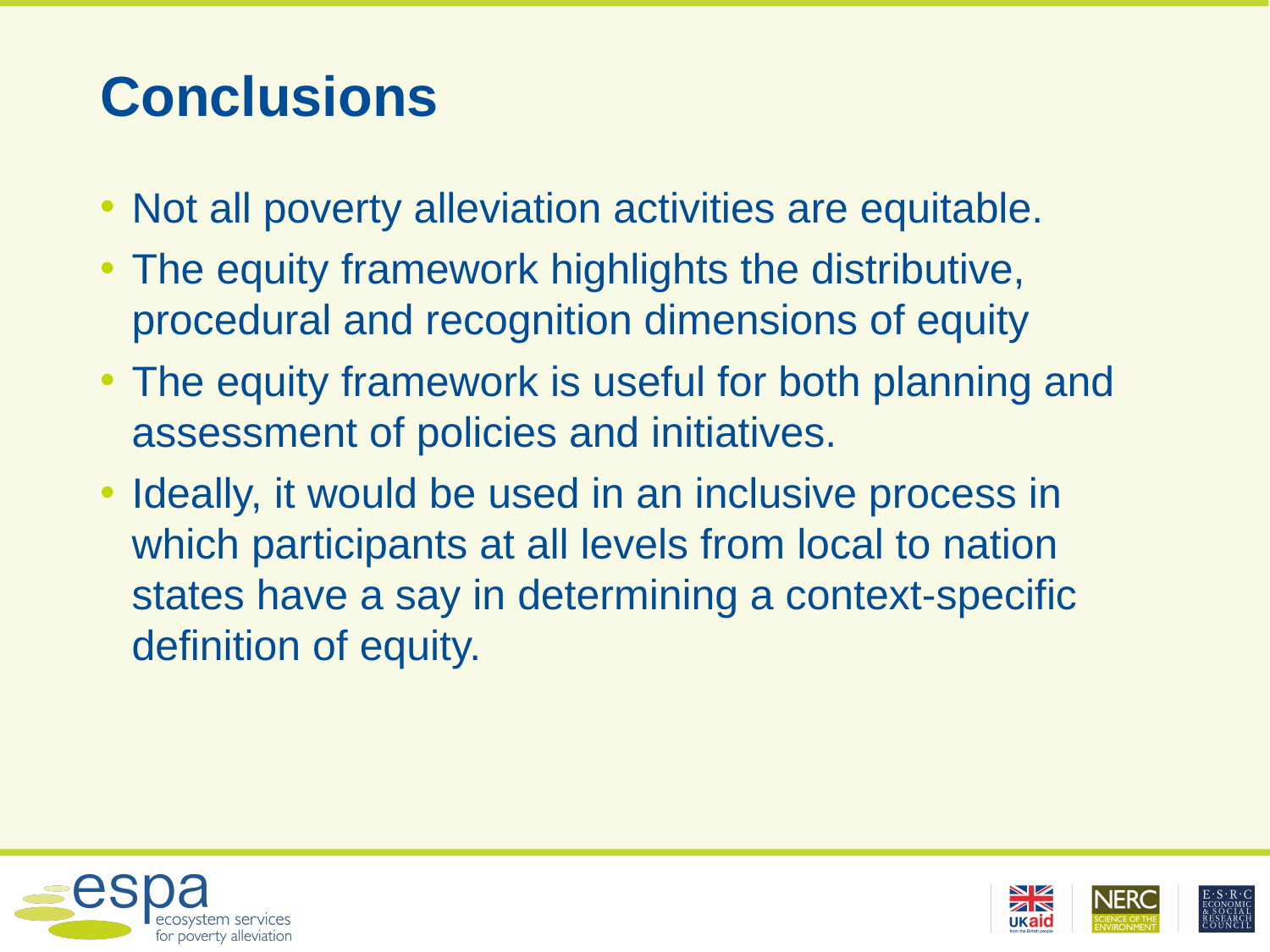

# Conclusions
Not all poverty alleviation activities are equitable.
The equity framework highlights the distributive, procedural and recognition dimensions of equity
The equity framework is useful for both planning and assessment of policies and initiatives.
Ideally, it would be used in an inclusive process in which participants at all levels from local to nation states have a say in determining a context-specific definition of equity.